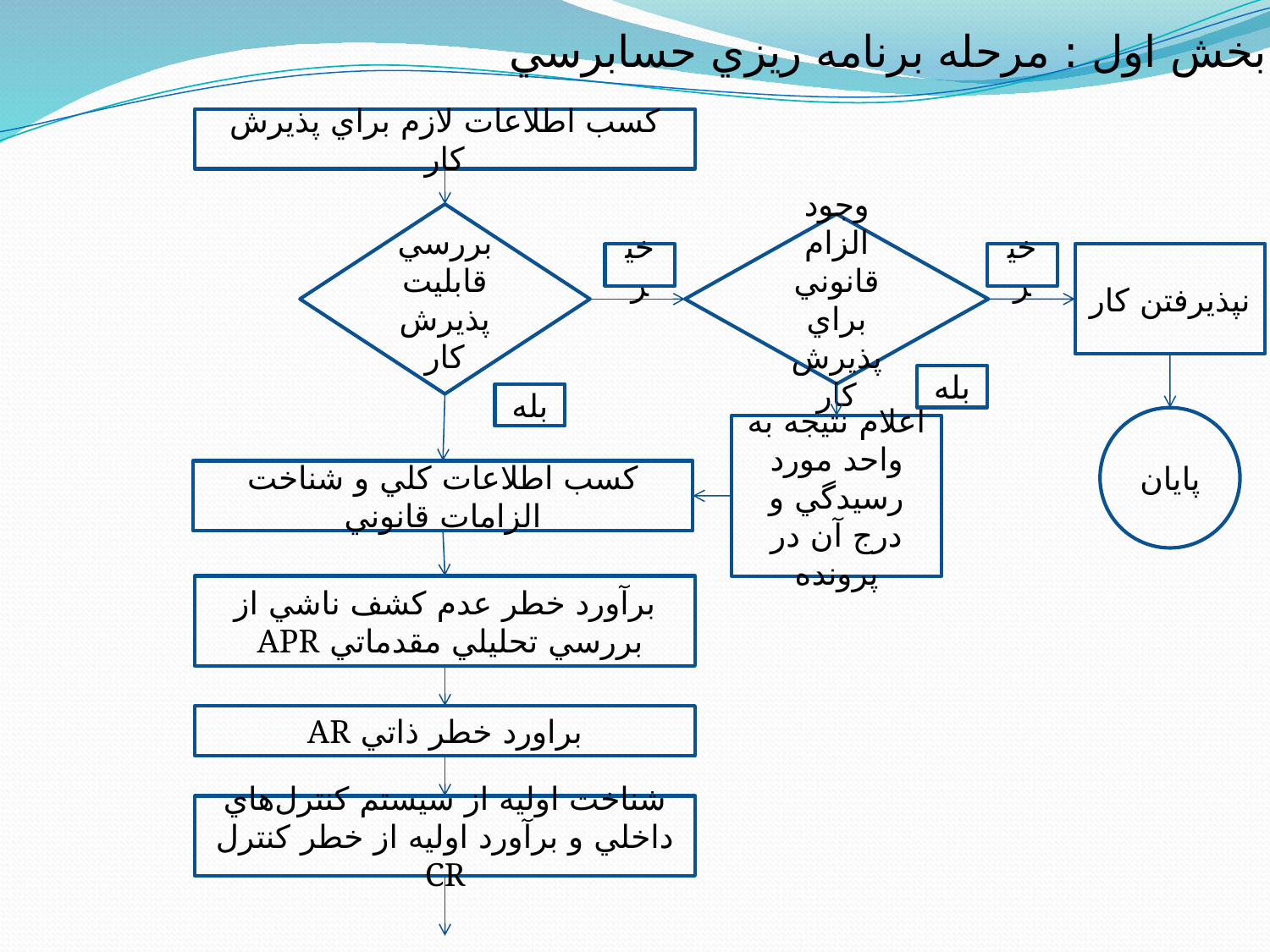

# بخش اول : مرحله برنامه ريزي حسابرسي
كسب اطلاعات لازم براي پذيرش كار
بررسي قابليت پذيرش كار
وجود الزام قانوني براي پذيرش كار
خير
خير
نپذيرفتن كار
بله
بله
پايان
اعلام نتيجه به واحد مورد رسيدگي و درج آن در پرونده
كسب اطلاعات كلي و شناخت الزامات قانوني
برآورد خطر عدم كشف ناشي از بررسي تحليلي مقدماتي APR
براورد خطر ذاتي AR
شناخت اوليه از سيستم كنترل‌هاي داخلي و برآورد اوليه از خطر كنترل CR